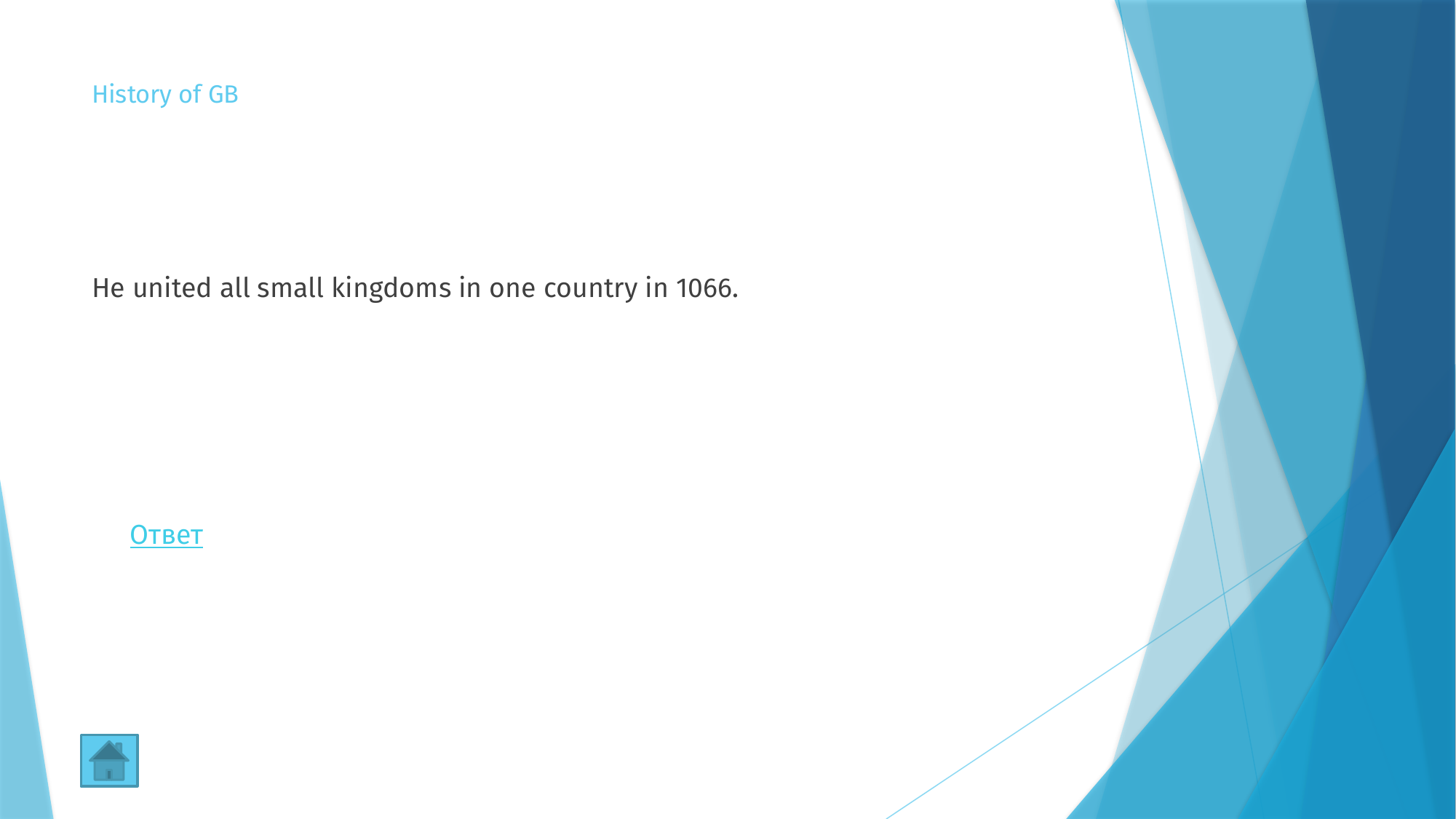

# History of GB
He united all small kingdoms in one country in 1066.
Ответ